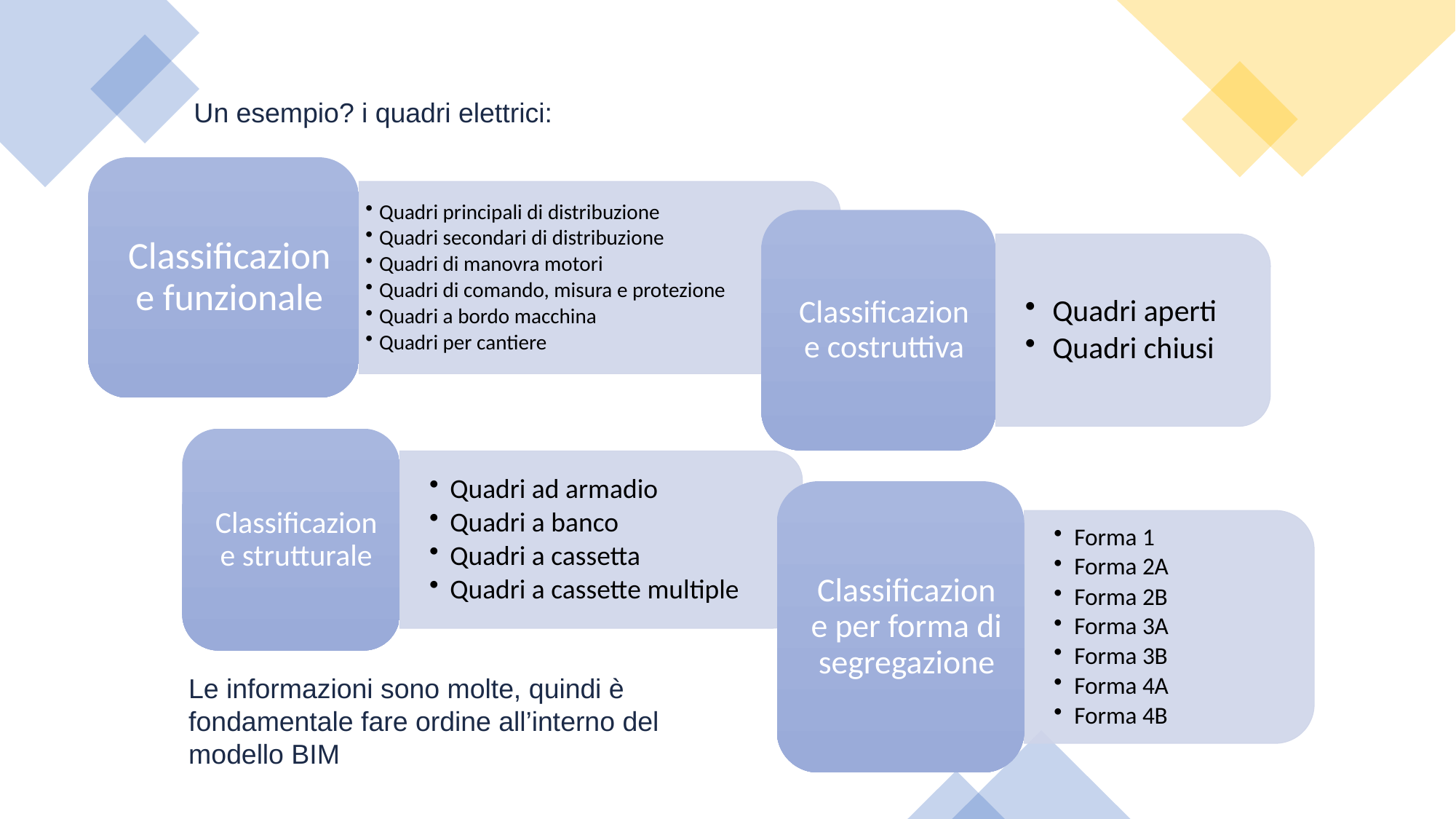

Un esempio? i quadri elettrici:
Quadri principali di distribuzione
Quadri secondari di distribuzione
Quadri di manovra motori
Quadri di comando, misura e protezione
Quadri a bordo macchina
Quadri per cantiere
Classificazione funzionale
Quadri aperti
Quadri chiusi
Classificazione costruttiva
Quadri ad armadio
Quadri a banco
Quadri a cassetta
Quadri a cassette multiple
Classificazione strutturale
Forma 1
Forma 2A
Forma 2B
Forma 3A
Forma 3B
Forma 4A
Forma 4B
Classificazione per forma di segregazione
Le informazioni sono molte, quindi è fondamentale fare ordine all’interno del modello BIM